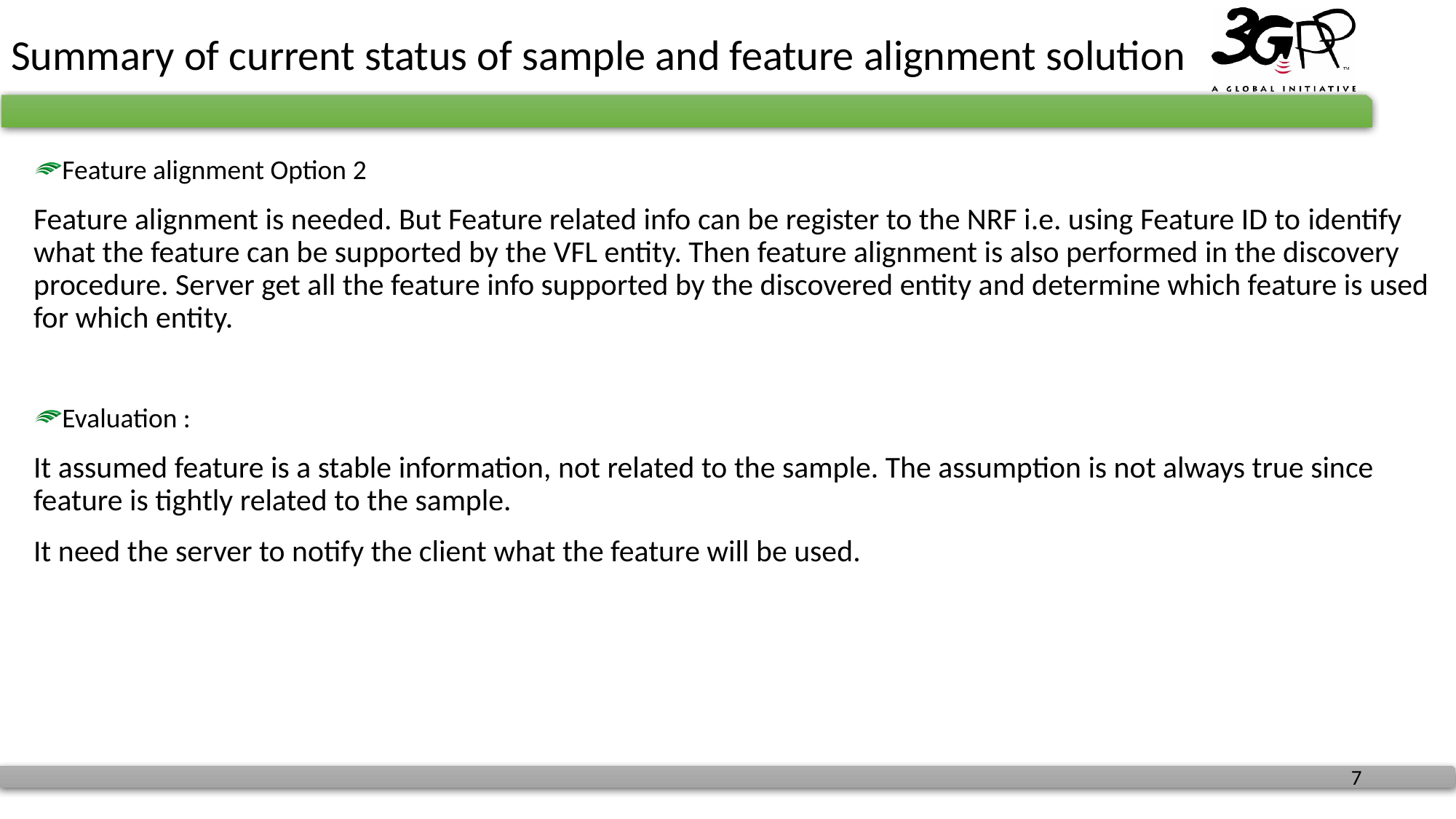

# Summary of current status of sample and feature alignment solution
Feature alignment Option 2
Feature alignment is needed. But Feature related info can be register to the NRF i.e. using Feature ID to identify what the feature can be supported by the VFL entity. Then feature alignment is also performed in the discovery procedure. Server get all the feature info supported by the discovered entity and determine which feature is used for which entity.

Evaluation :
It assumed feature is a stable information, not related to the sample. The assumption is not always true since feature is tightly related to the sample.
It need the server to notify the client what the feature will be used.